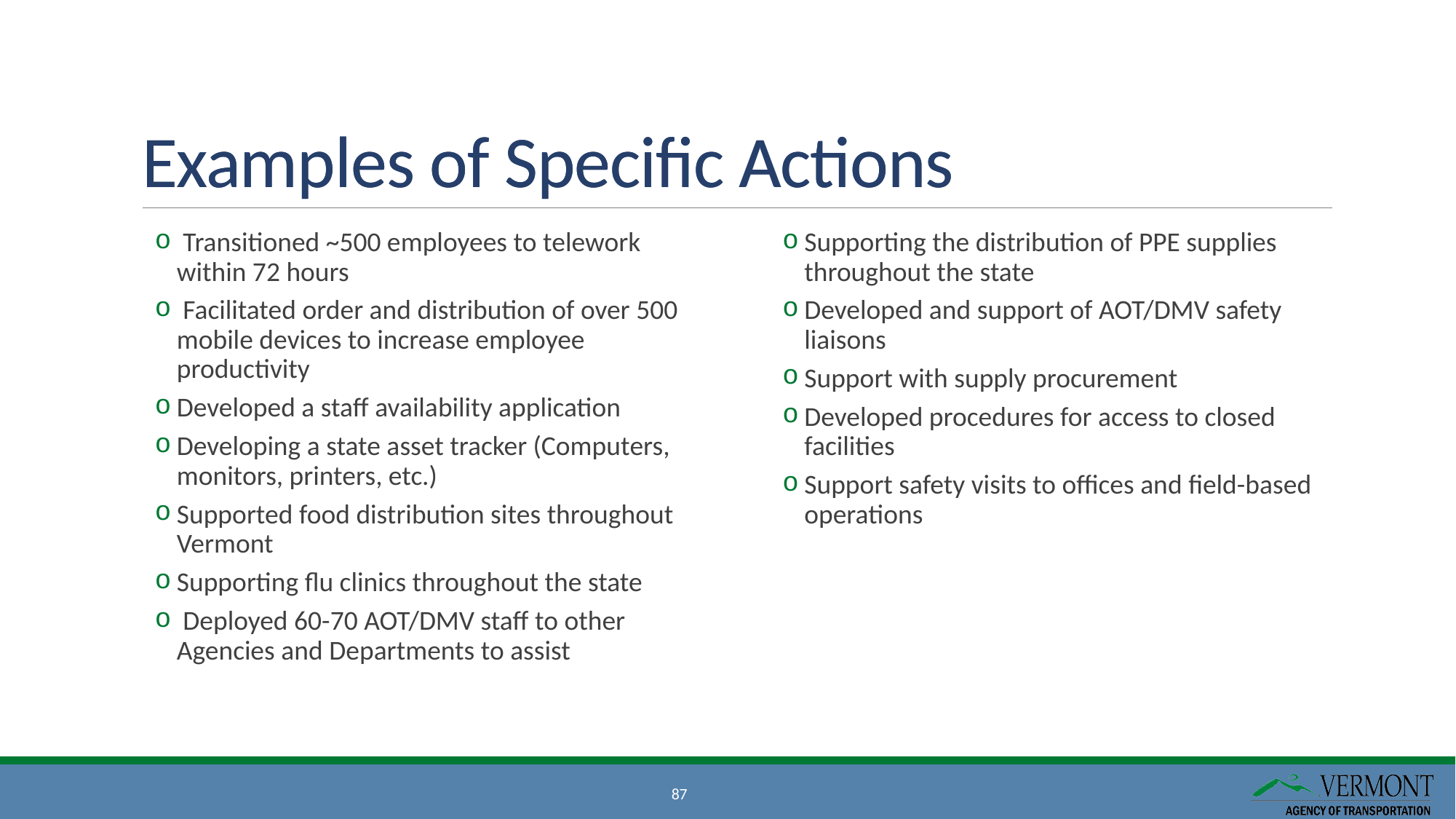

# Examples of Specific Actions
Examples of Specific Actions
 Transitioned ~500 employees to telework within 72 hours
 Facilitated order and distribution of over 500 mobile devices to increase employee productivity
Developed a staff availability application
Developing a state asset tracker (Computers, monitors, printers, etc.)
Supported food distribution sites throughout Vermont
Supporting flu clinics throughout the state
 Deployed 60-70 AOT/DMV staff to other Agencies and Departments to assist

Supporting the distribution of PPE supplies throughout the state
Developed and support of AOT/DMV safety liaisons
Support with supply procurement
Developed procedures for access to closed facilities
Support safety visits to offices and field-based operations

87